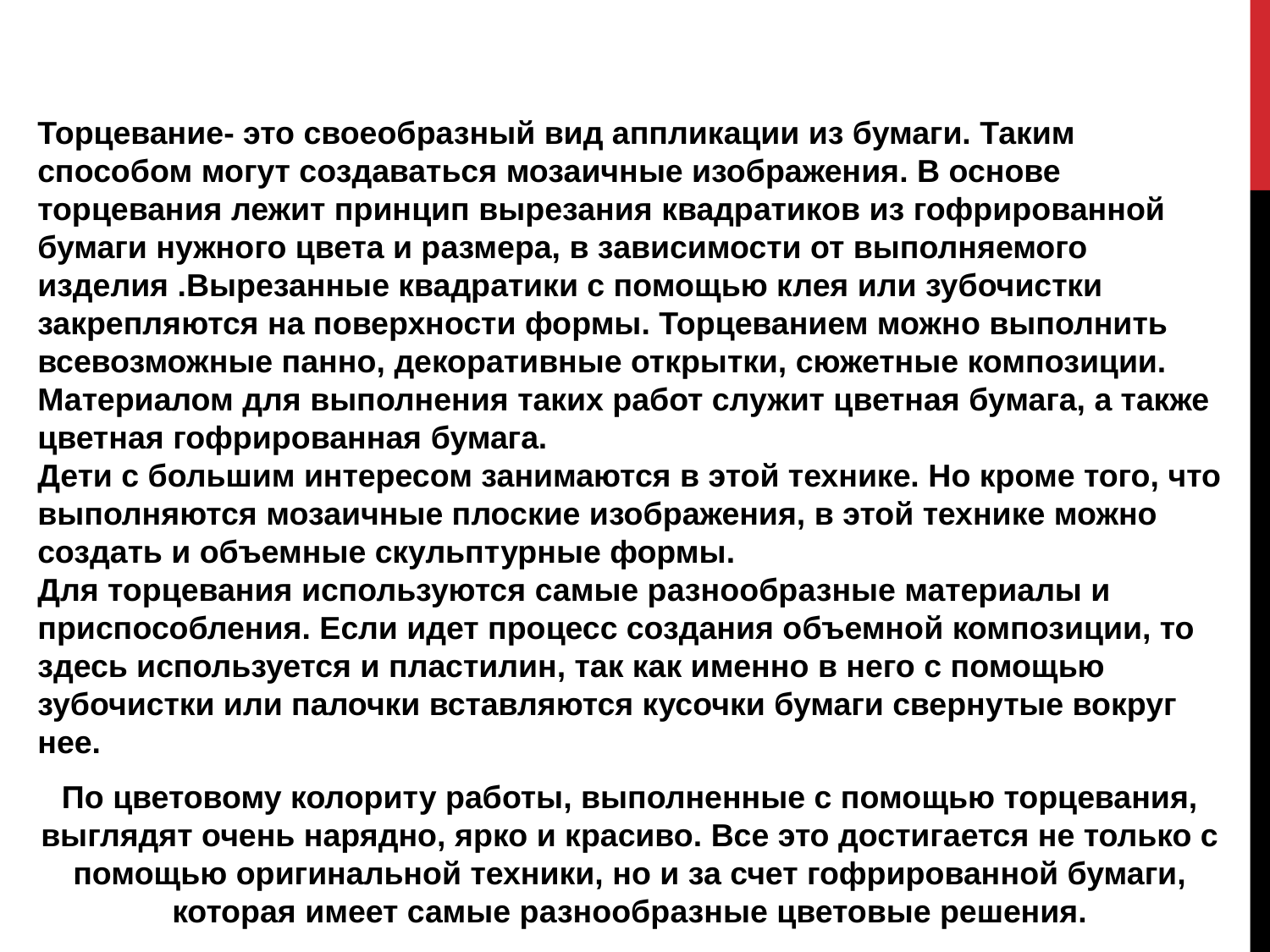

#
Торцевание- это своеобразный вид аппликации из бумаги. Таким способом могут создаваться мозаичные изображения. В основе торцевания лежит принцип вырезания квадратиков из гофрированной бумаги нужного цвета и размера, в зависимости от выполняемого изделия .Вырезанные квадратики с помощью клея или зубочистки закрепляются на поверхности формы. Торцеванием можно выполнить всевозможные панно, декоративные открытки, сюжетные композиции. Материалом для выполнения таких работ служит цветная бумага, а также цветная гофрированная бумага.
Дети с большим интересом занимаются в этой технике. Но кроме того, что выполняются мозаичные плоские изображения, в этой технике можно создать и объемные скульптурные формы.
Для торцевания используются самые разнообразные материалы и приспособления. Если идет процесс создания объемной композиции, то здесь используется и пластилин, так как именно в него с помощью зубочистки или палочки вставляются кусочки бумаги свернутые вокруг нее.
По цветовому колориту работы, выполненные с помощью торцевания, выглядят очень нарядно, ярко и красиво. Все это достигается не только с помощью оригинальной техники, но и за счет гофрированной бумаги, которая имеет самые разнообразные цветовые решения.